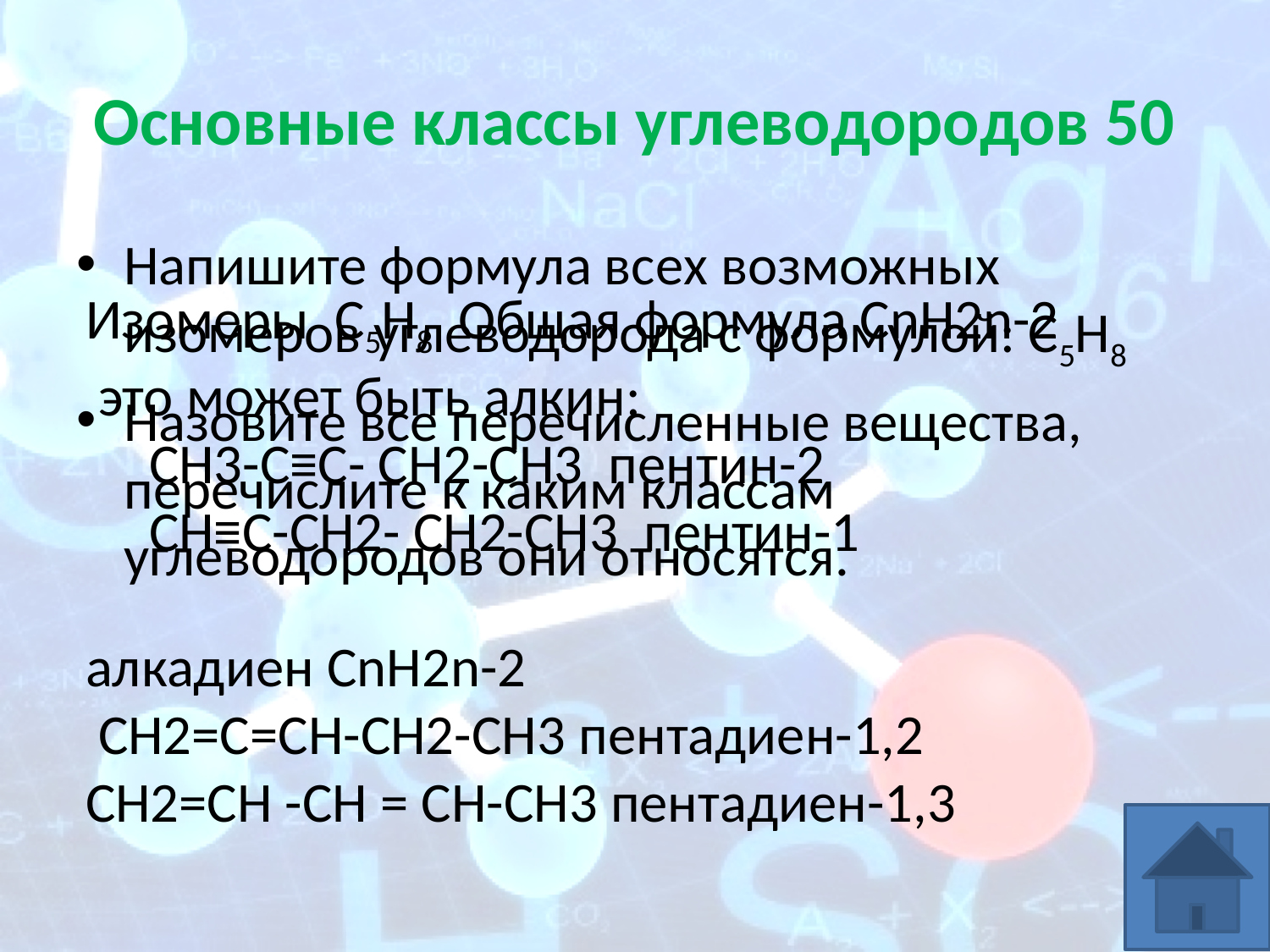

# Основные классы углеводородов 50
Напишите формула всех возможных изомеров углеводорода с формулой: С5Н8
Назовите все перечисленные вещества, перечислите к каким классам углеводородов они относятся.

Изомеры  С5H8  Общая формула СnH2n-2
 это может быть алкин:
     СН3-С≡С- СН2-СН3  пентин-2
     СН≡С-СН2- СН2-СН3  пентин-1
алкадиен СnH2n-2
 CH2=C=CH-CH2-CH3 пентадиен-1,2
CH2=CH -CH = CH-CH3 пентадиен-1,3